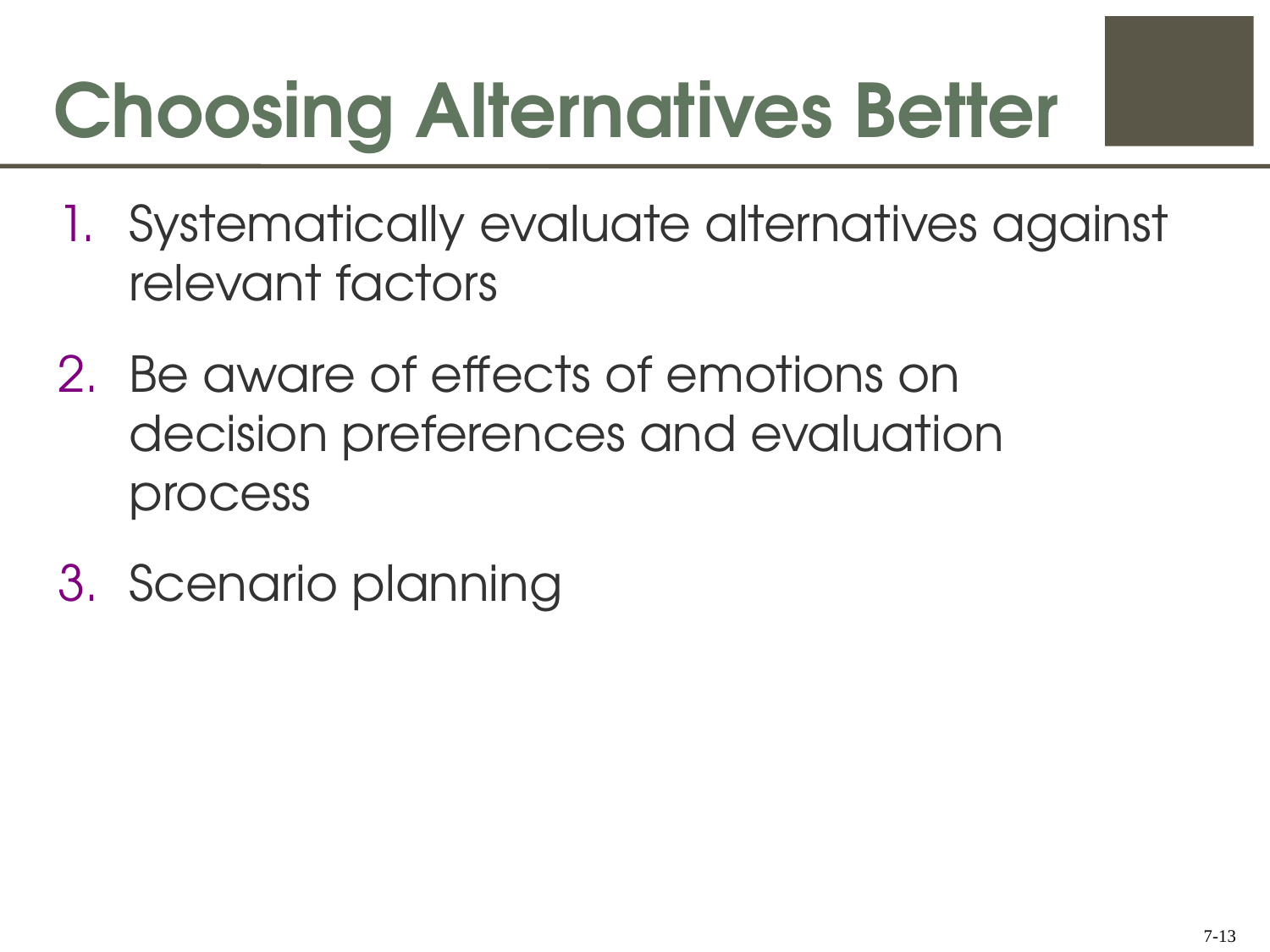

# Choosing Alternatives Better
Systematically evaluate alternatives against relevant factors
Be aware of effects of emotions on decision preferences and evaluation process
Scenario planning